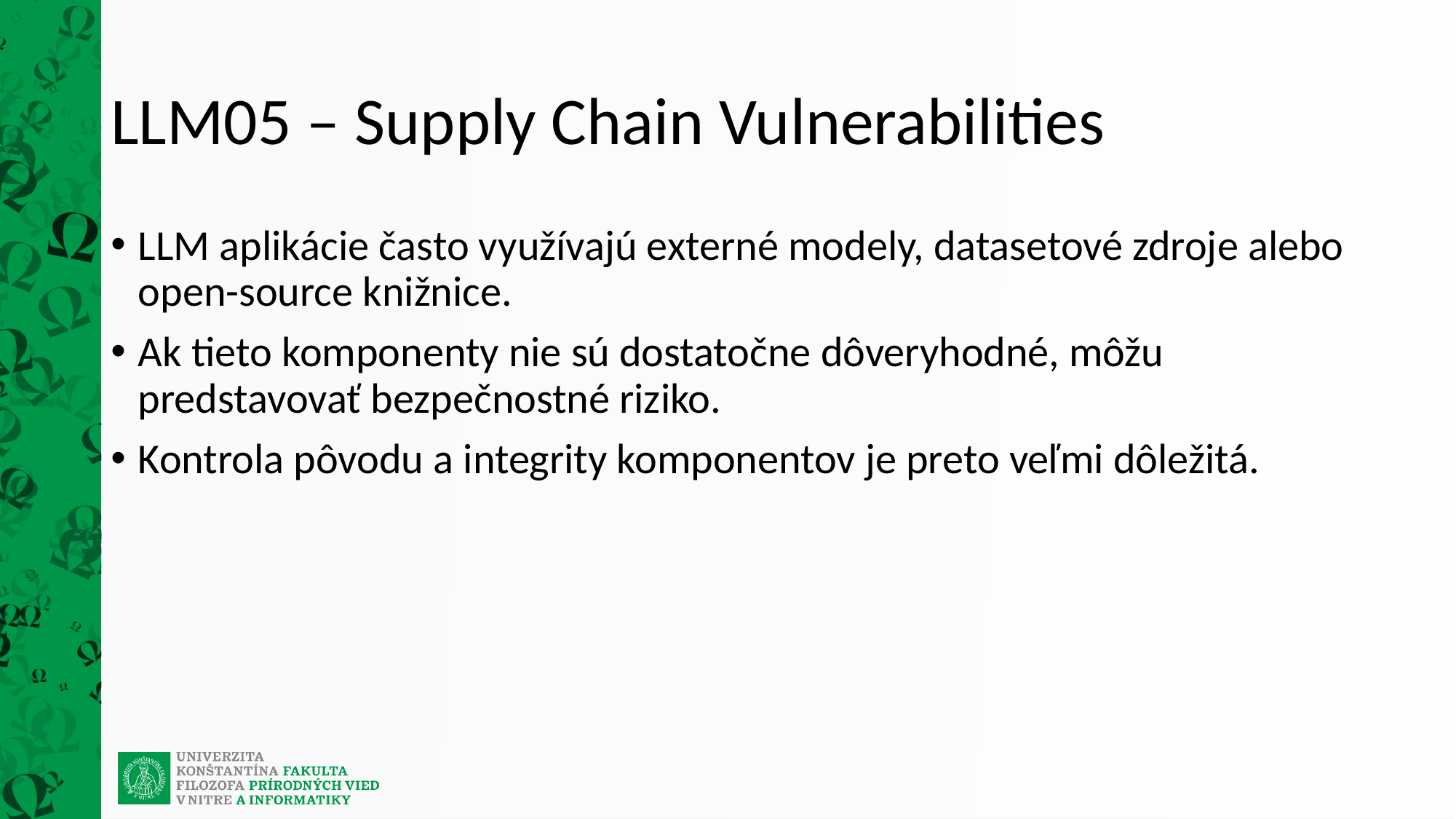

# LLM05 – Supply Chain Vulnerabilities
LLM aplikácie často využívajú externé modely, datasetové zdroje alebo open-source knižnice.
Ak tieto komponenty nie sú dostatočne dôveryhodné, môžu predstavovať bezpečnostné riziko.
Kontrola pôvodu a integrity komponentov je preto veľmi dôležitá.